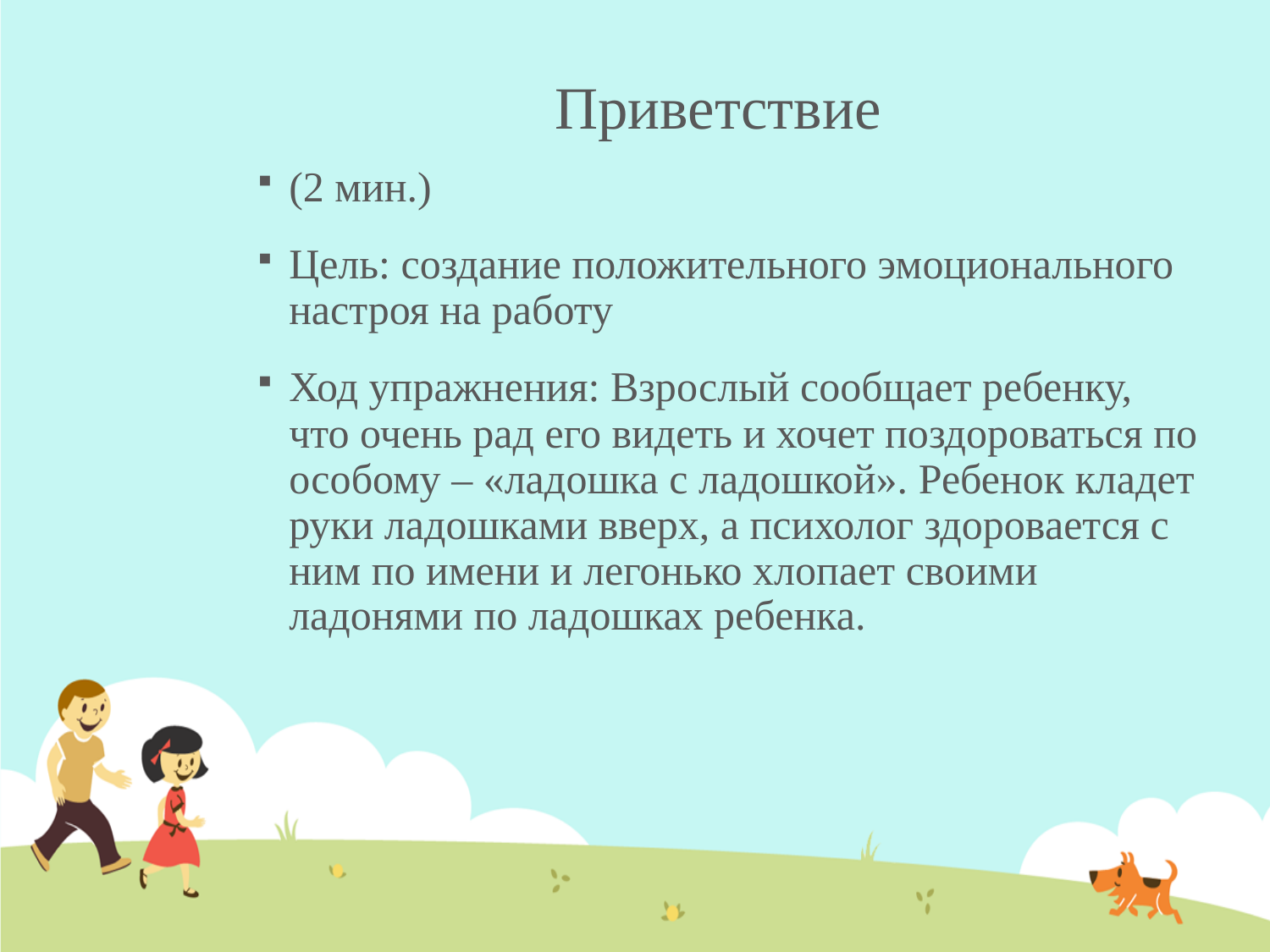

# Приветствие
(2 мин.)
Цель: создание положительного эмоционального настроя на работу
Ход упражнения: Взрослый сообщает ребенку, что очень рад его видеть и хочет поздороваться по особому – «ладошка с ладошкой». Ребенок кладет руки ладошками вверх, а психолог здоровается с ним по имени и легонько хлопает своими ладонями по ладошках ребенка.